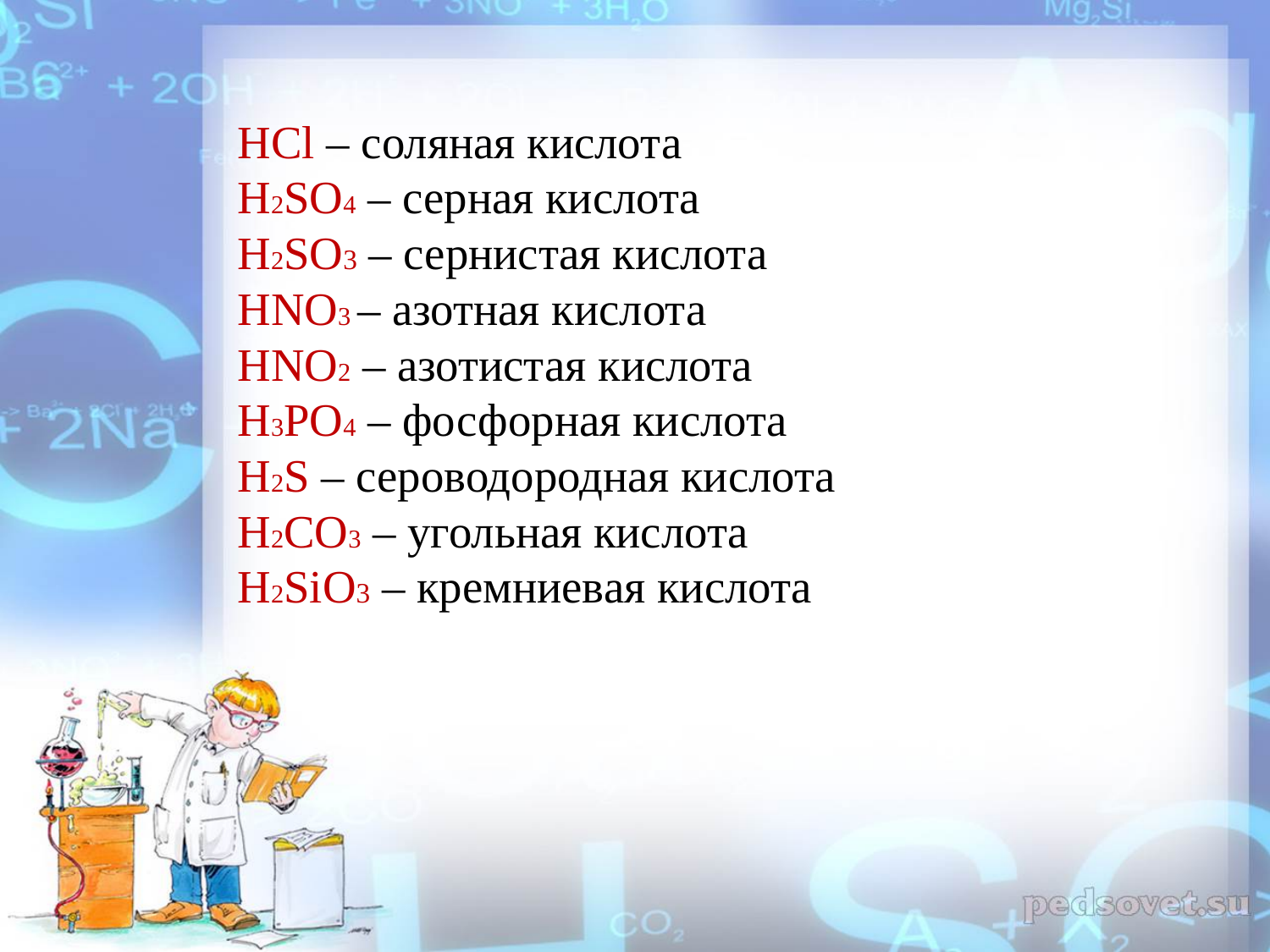

# HCl – соляная кислота H2SO4 – серная кислота H2SO3 – сернистая кислота HNO3 – азотная кислота HNO2 – азотистая кислота H3PO4 – фосфорная кислота H2S – сероводородная кислота H2CO3 – угольная кислота H2SiO3 – кремниевая кислота